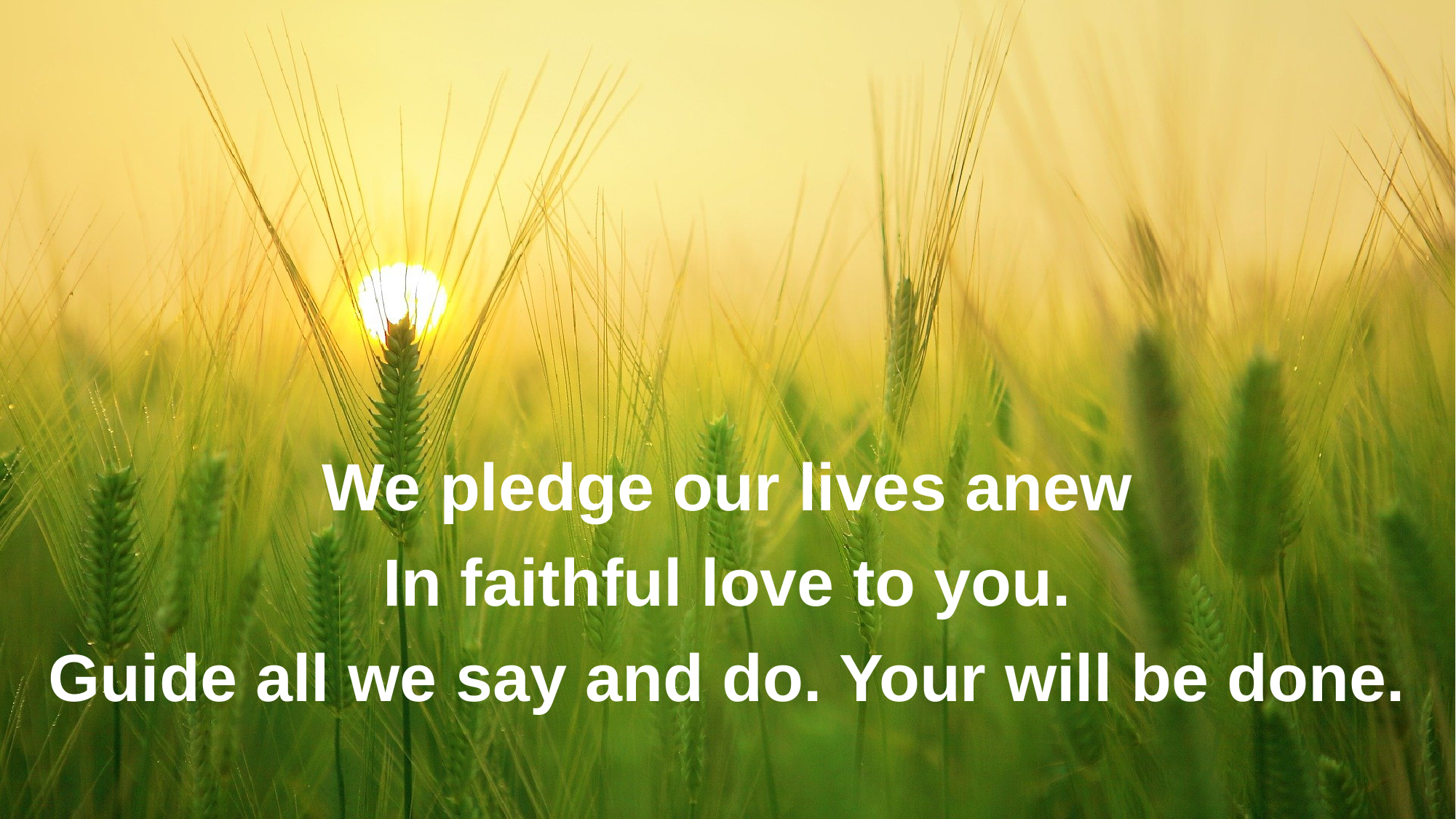

We pledge our lives anew
In faithful love to you.
Guide all we say and do. Your will be done.